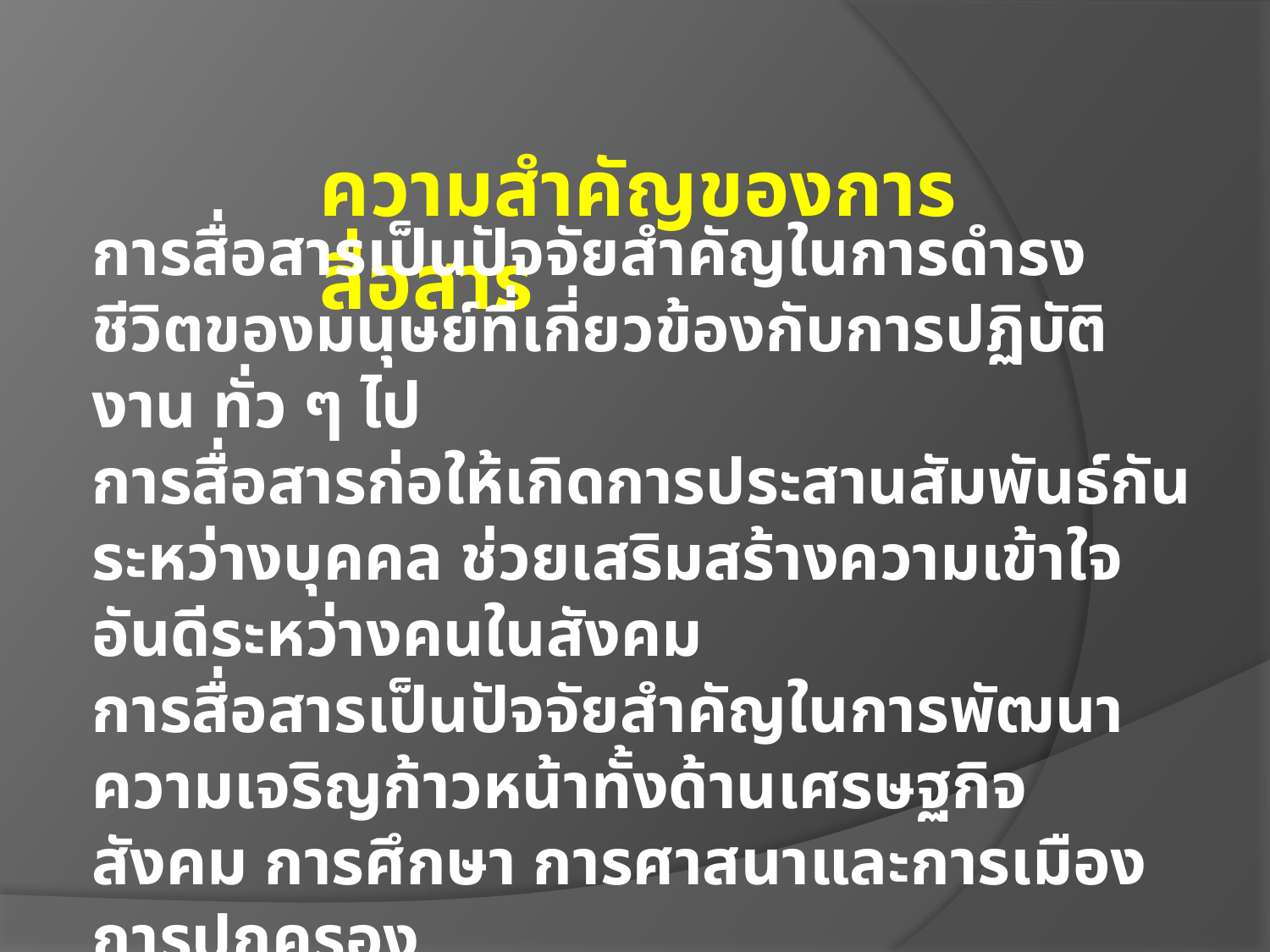

ความสำคัญของการสื่อสาร
การสื่อสารเป็นปัจจัยสำคัญในการดำรงชีวิตของมนุษย์ที่เกี่ยวข้องกับการปฏิบัติงาน ทั่ว ๆ ไป
การสื่อสารก่อให้เกิดการประสานสัมพันธ์กันระหว่างบุคคล ช่วยเสริมสร้างความเข้าใจอันดีระหว่างคนในสังคม
การสื่อสารเป็นปัจจัยสำคัญในการพัฒนาความเจริญก้าวหน้าทั้งด้านเศรษฐกิจ สังคม การศึกษา การศาสนาและการเมืองการปกครอง